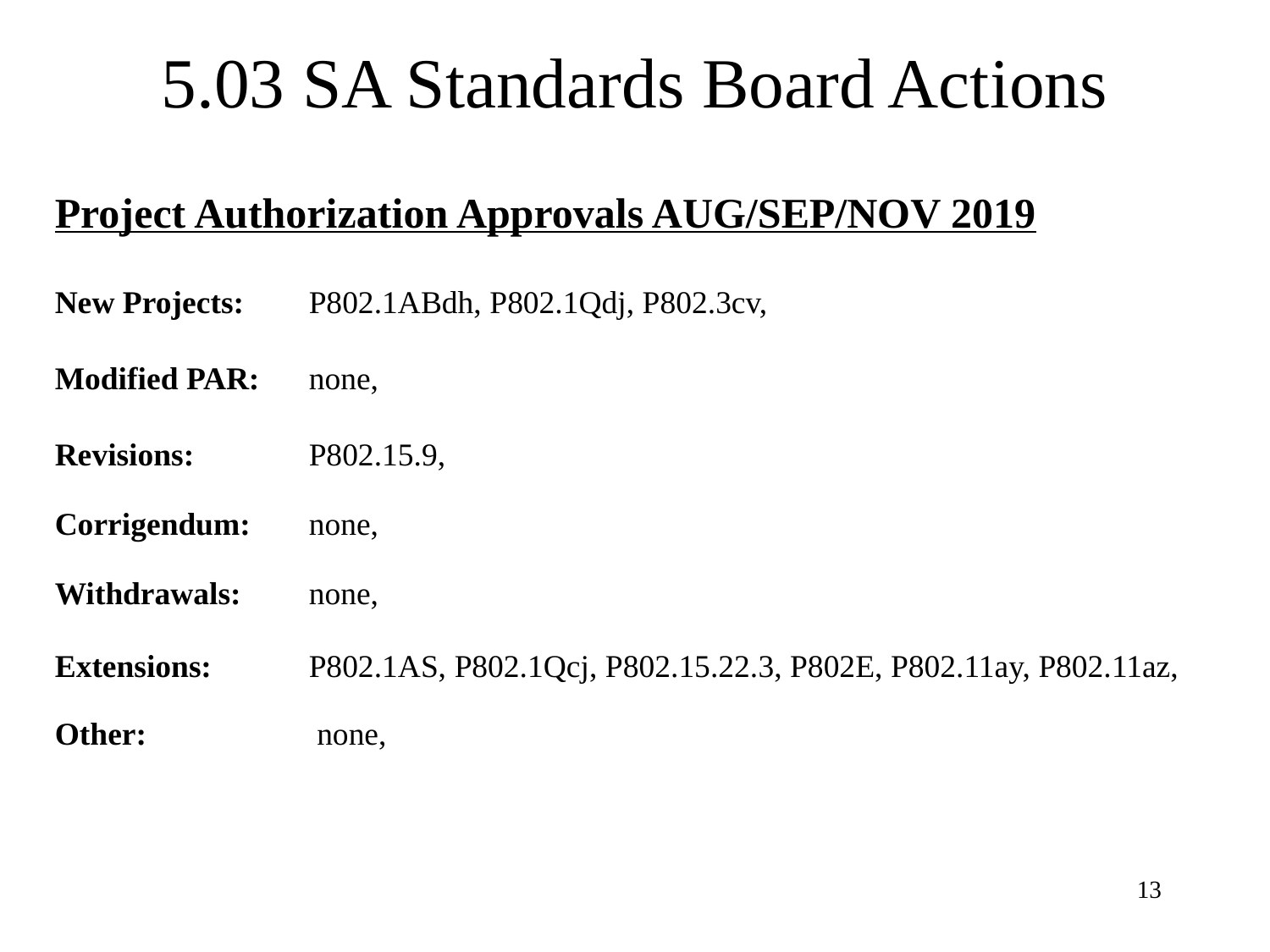

# 5.03 SA Standards Board Actions
Project Authorization Approvals AUG/SEP/NOV 2019

New Projects: 	P802.1ABdh, P802.1Qdj, P802.3cv,

Modified PAR: 	none,

Revisions:	P802.15.9,

Corrigendum:	none,

Withdrawals: 	none,

Extensions:	P802.1AS, P802.1Qcj, P802.15.22.3, P802E, P802.11ay, P802.11az,
Other:		 none,
13